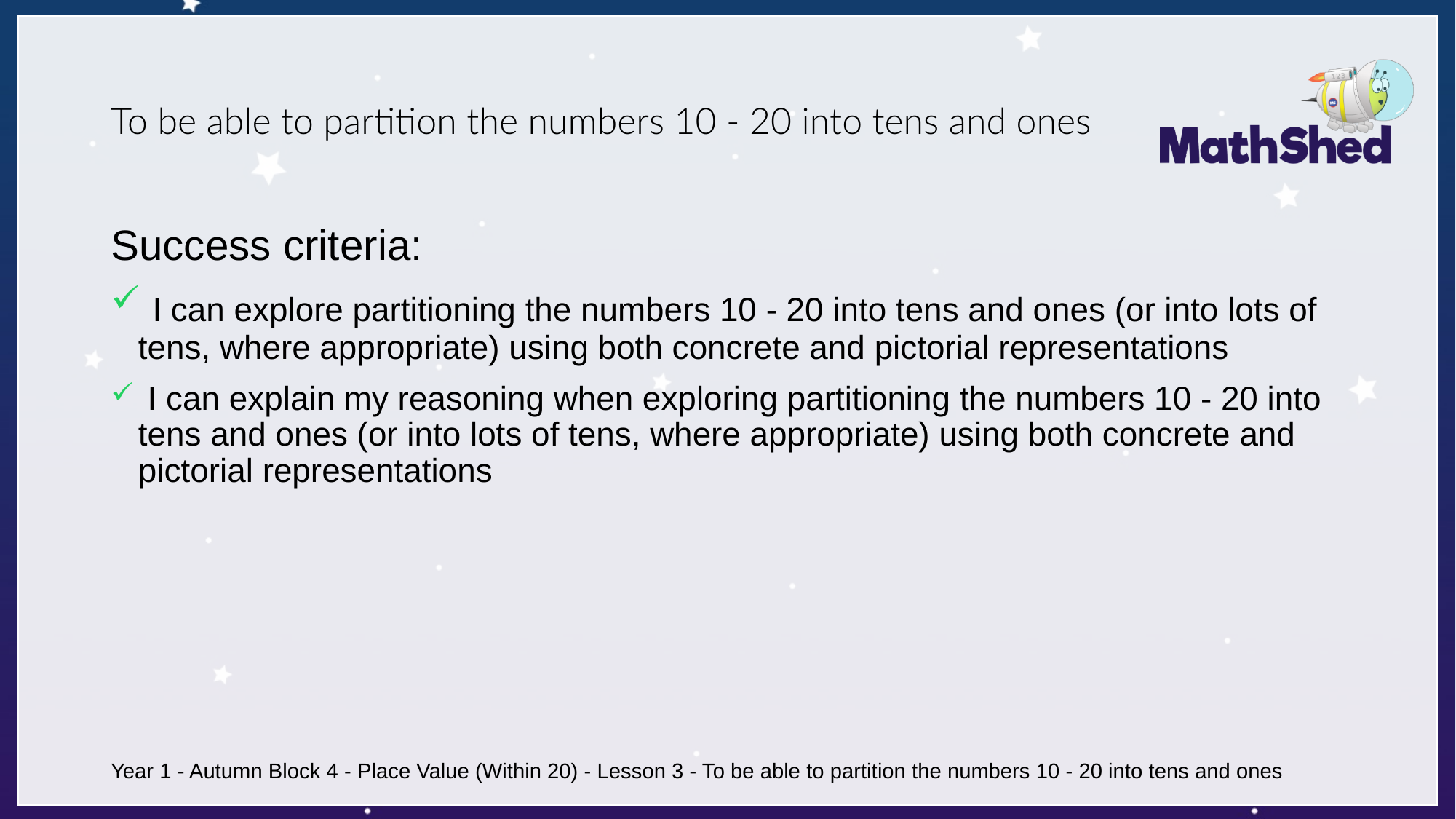

# To be able to partition the numbers 10 - 20 into tens and ones
Success criteria:
 I can explore partitioning the numbers 10 - 20 into tens and ones (or into lots of tens, where appropriate) using both concrete and pictorial representations
 I can explain my reasoning when exploring partitioning the numbers 10 - 20 into tens and ones (or into lots of tens, where appropriate) using both concrete and pictorial representations
Year 1 - Autumn Block 4 - Place Value (Within 20) - Lesson 3 - To be able to partition the numbers 10 - 20 into tens and ones